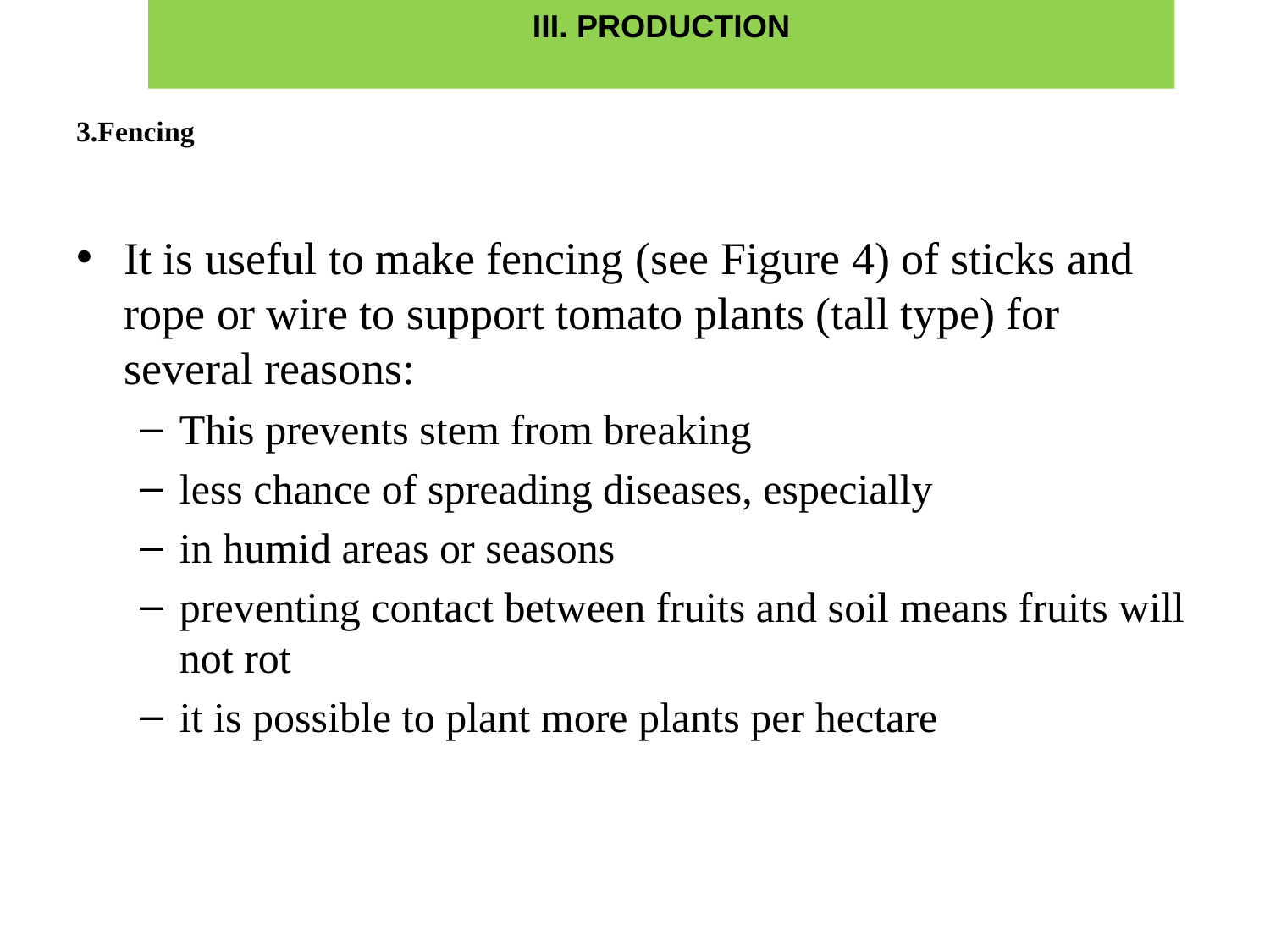

III. PRODUCTION

# 3.Fencing
It is useful to make fencing (see Figure 4) of sticks and rope or wire to support tomato plants (tall type) for several reasons:
This prevents stem from breaking
less chance of spreading diseases, especially
in humid areas or seasons
preventing contact between fruits and soil means fruits will not rot
it is possible to plant more plants per hectare